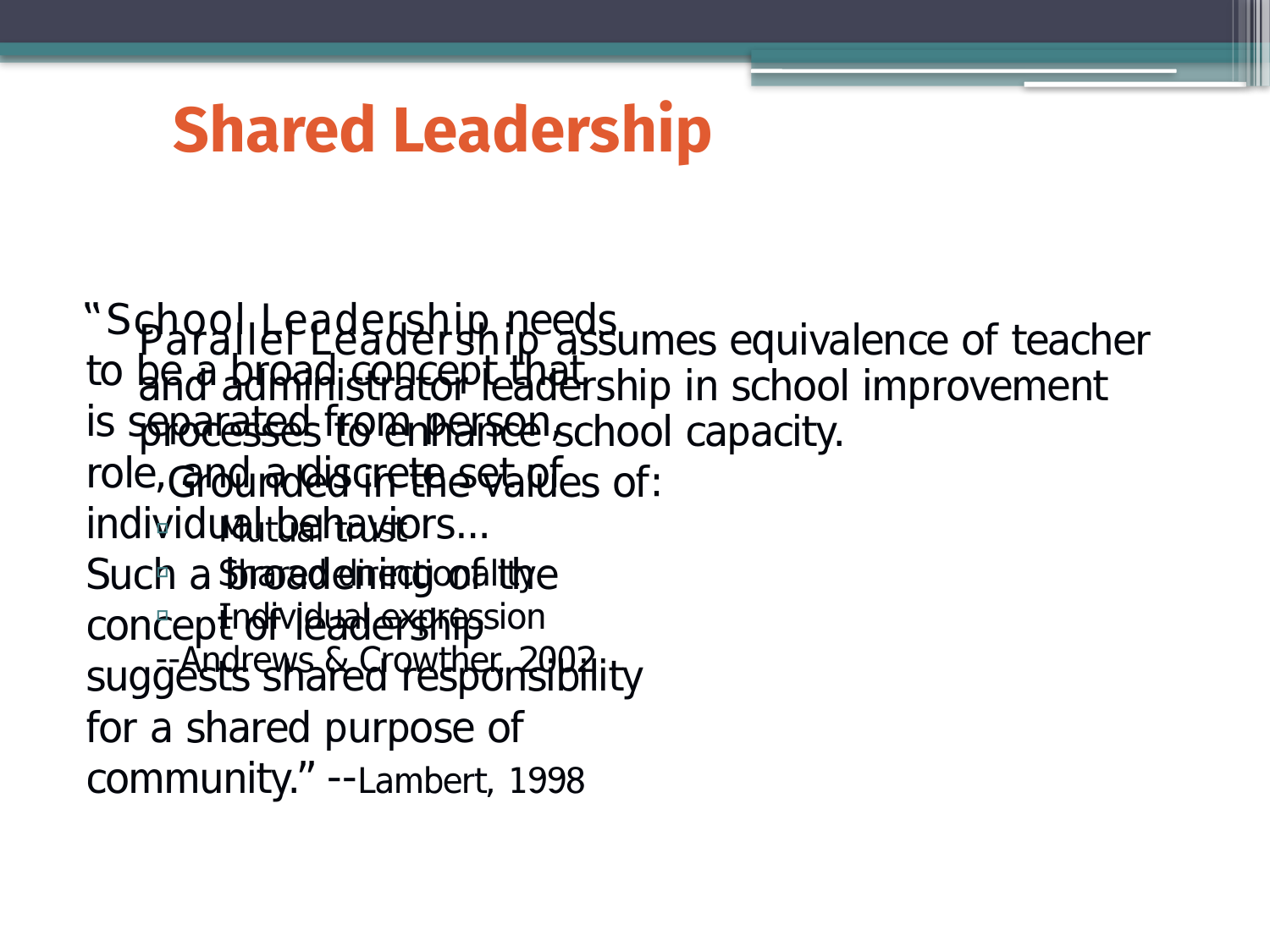

# Shared Leadership
“School Leadership needs
to be a broad concept that
is separated from person,
role, and a discrete set of
individual behaviors…
Such a broadening of the
concept of leadership
suggests shared responsibility
for a shared purpose of
community.” --Lambert, 1998

	Parallel Leadership assumes equivalence of teacher and administrator leadership in school improvement processes to enhance school capacity.
       Grounded in the values of:
Mutual trust
Shared directionality
Individual expression
--Andrews & Crowther, 2002